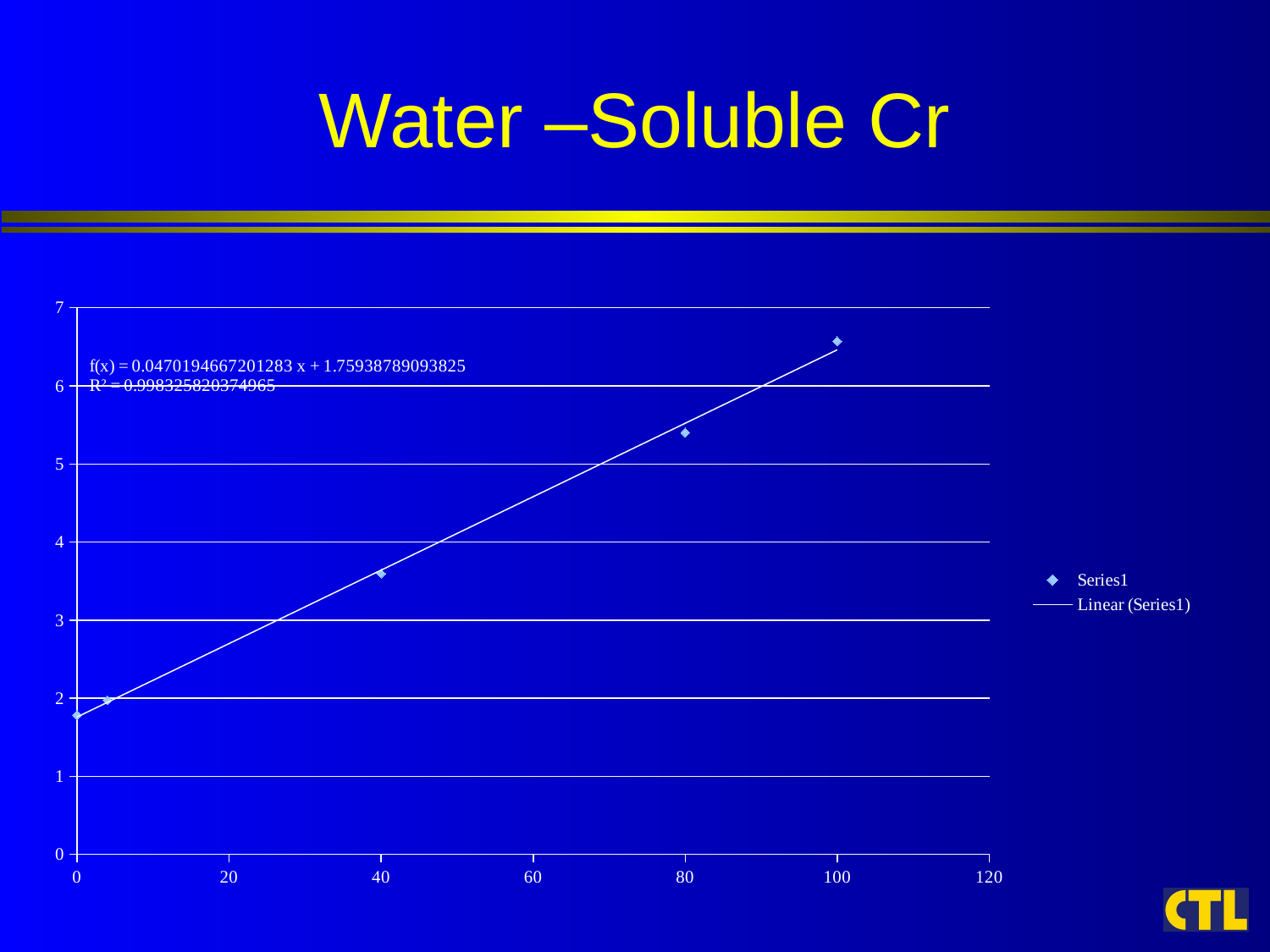

# Water –Soluble Cr

### Chart

| Category |  |
|---|---|